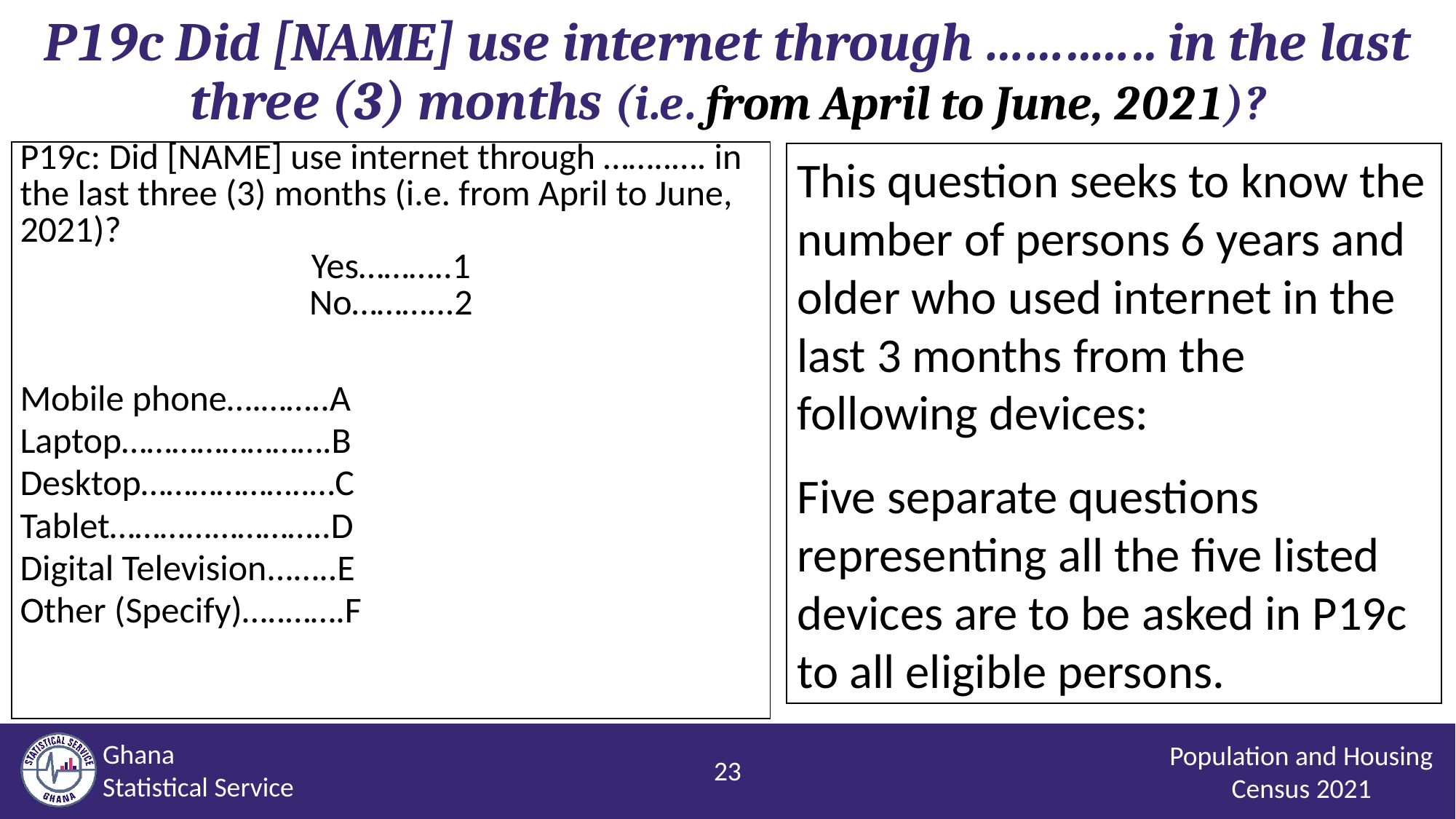

P19c Did [NAME] use internet through ……..….. in the last three (3) months (i.e. from April to June, 2021)?

| P19c: Did [NAME] use internet through ……..…. in the last three (3) months (i.e. from April to June, 2021)? Yes………..1 No………...2 |
| --- |
| Mobile phone….……..A Laptop…………………….B Desktop………………..…C Tablet………...…………..D Digital Television...…..E Other (Specify)…..…….F |
This question seeks to know the number of persons 6 years and older who used internet in the last 3 months from the following devices:

Five separate questions representing all the five listed devices are to be asked in P19c to all eligible persons.
Population and Housing Census 2021
23